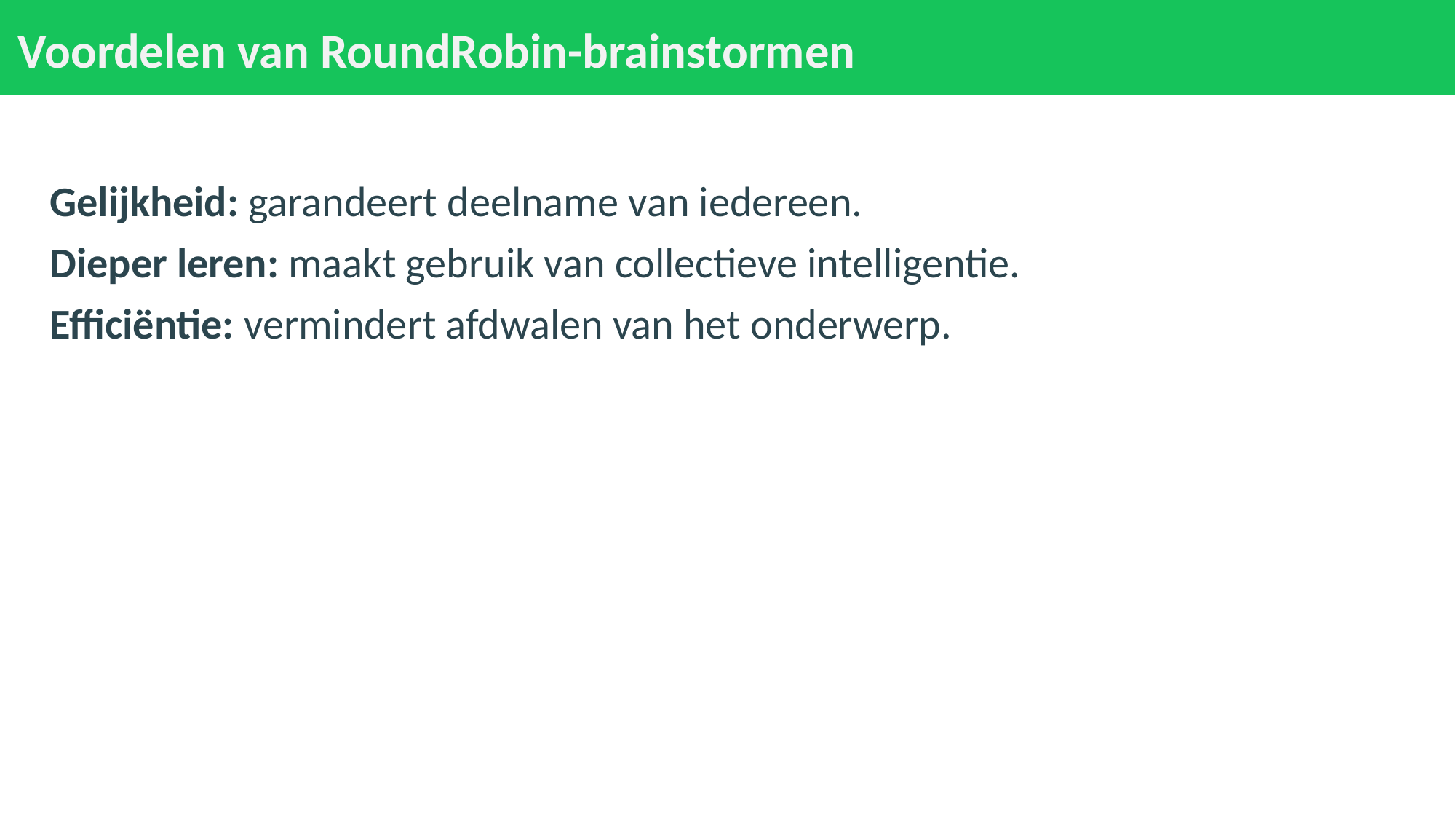

# Voordelen van RoundRobin-brainstormen
Gelijkheid: garandeert deelname van iedereen.
Dieper leren: maakt gebruik van collectieve intelligentie.
Efficiëntie: vermindert afdwalen van het onderwerp.